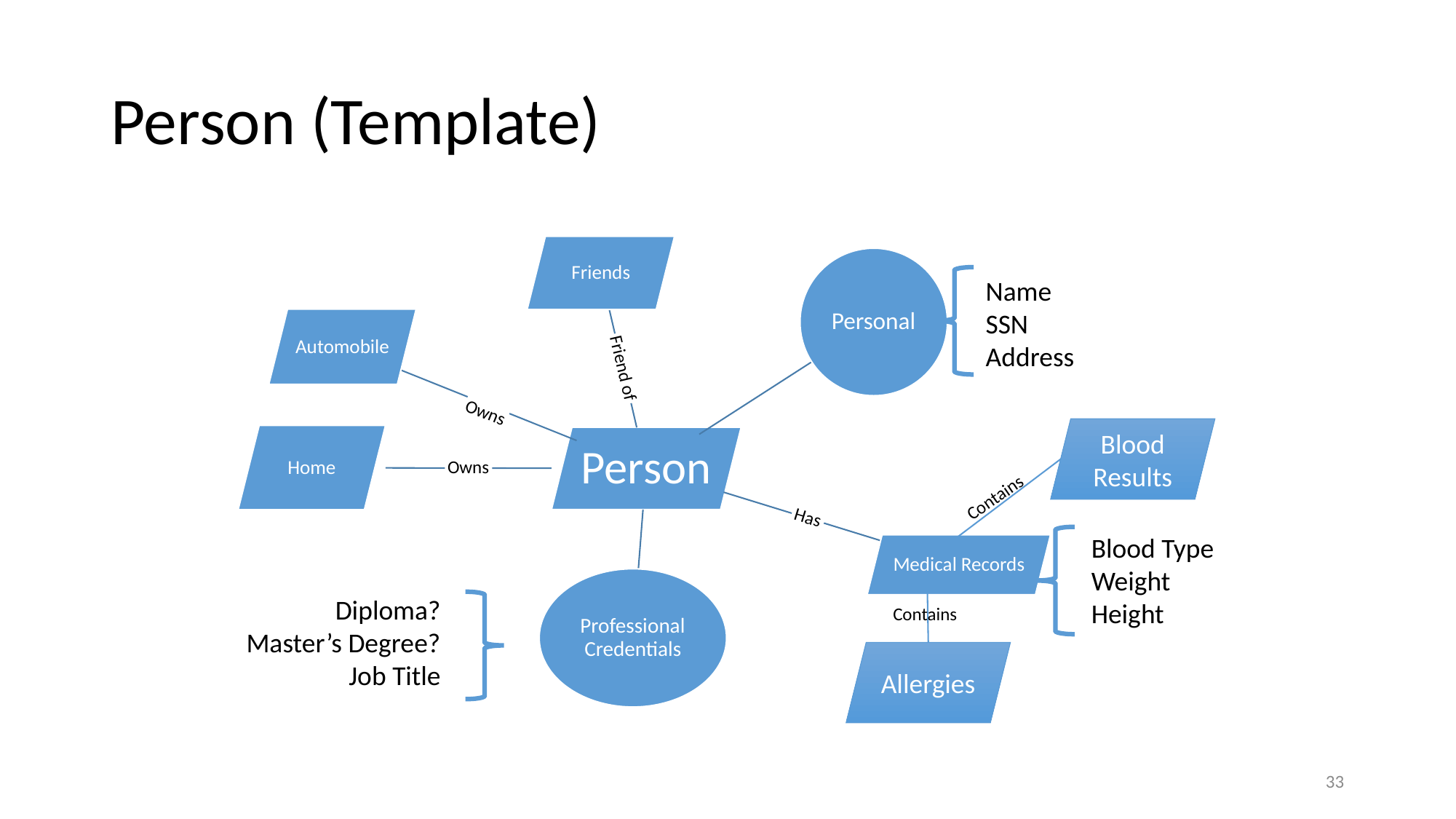

# Person (Template)
Person
Friend of
Friends

Personal

Professional Credentials
Has
Medical Records
Owns
Home
Owns
Automobile

Name
SSN
Address
Blood Results
Contains
Blood Type
Weight
Height

Diploma?
Master’s Degree?
Job Title

Contains
Allergies
33